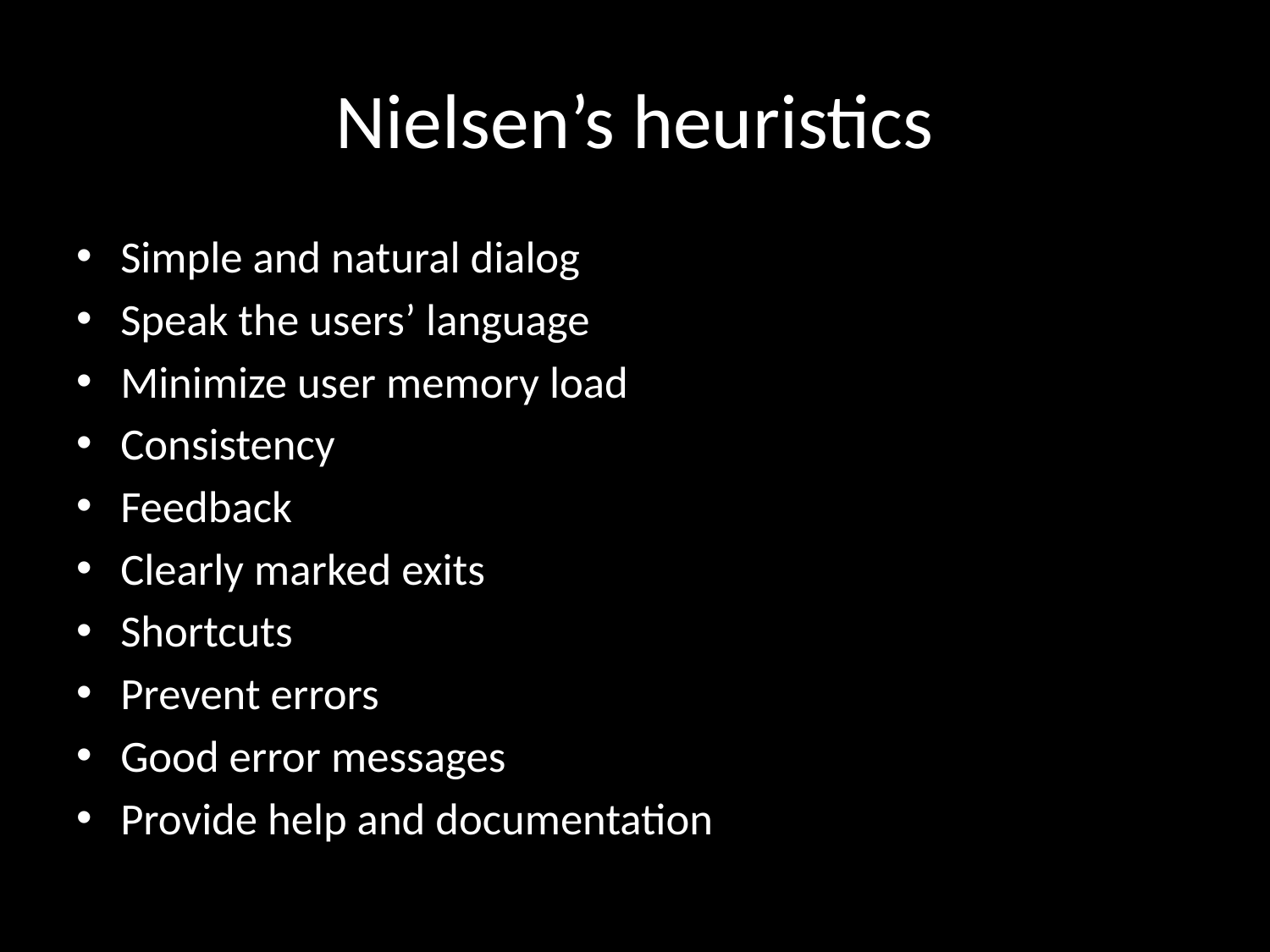

# Nielsen’s heuristics
Simple and natural dialog
Speak the users’ language
Minimize user memory load
Consistency
Feedback
Clearly marked exits
Shortcuts
Prevent errors
Good error messages
Provide help and documentation